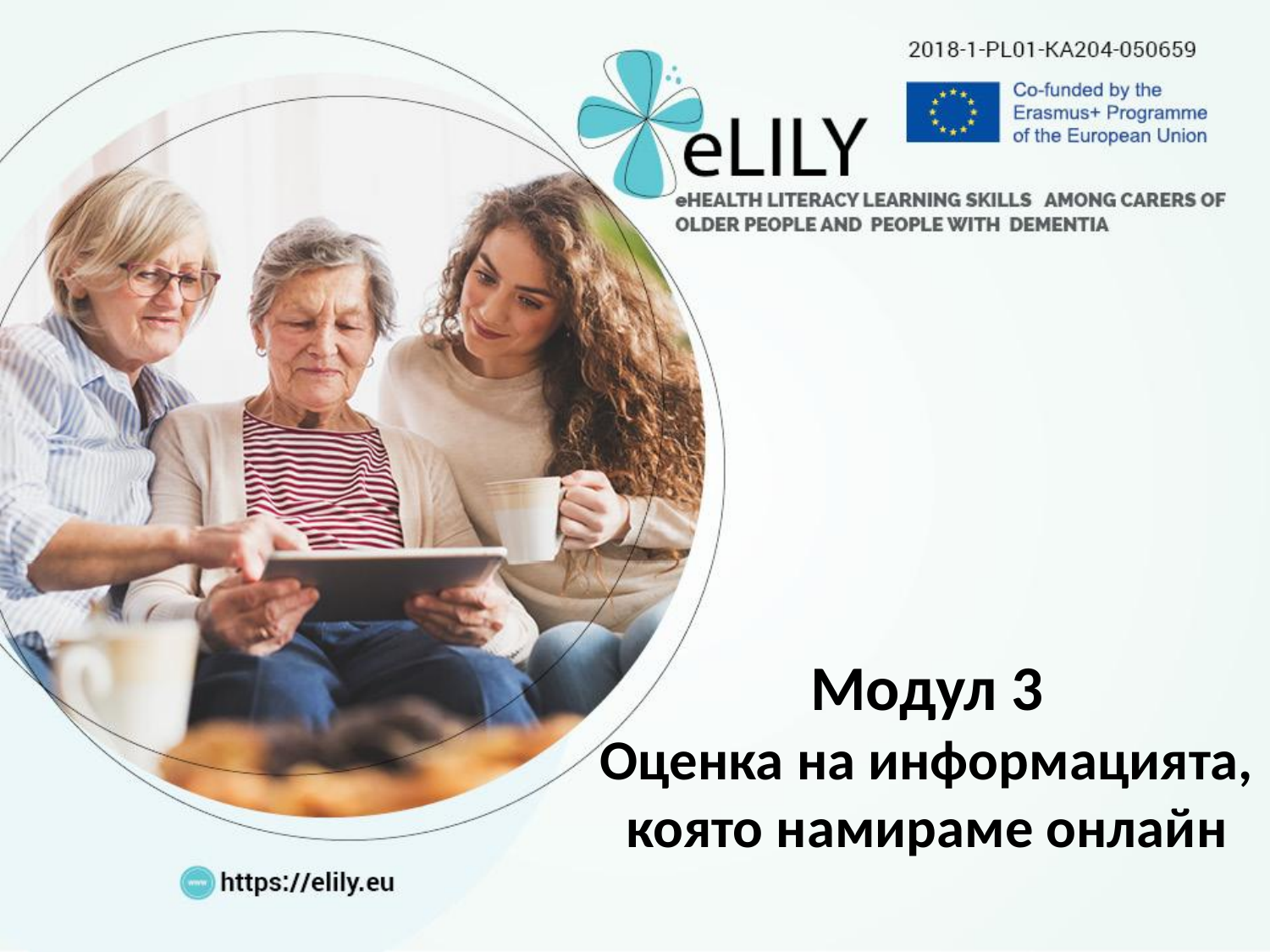

Модул 3
Оценка на информацията, която намираме онлайн